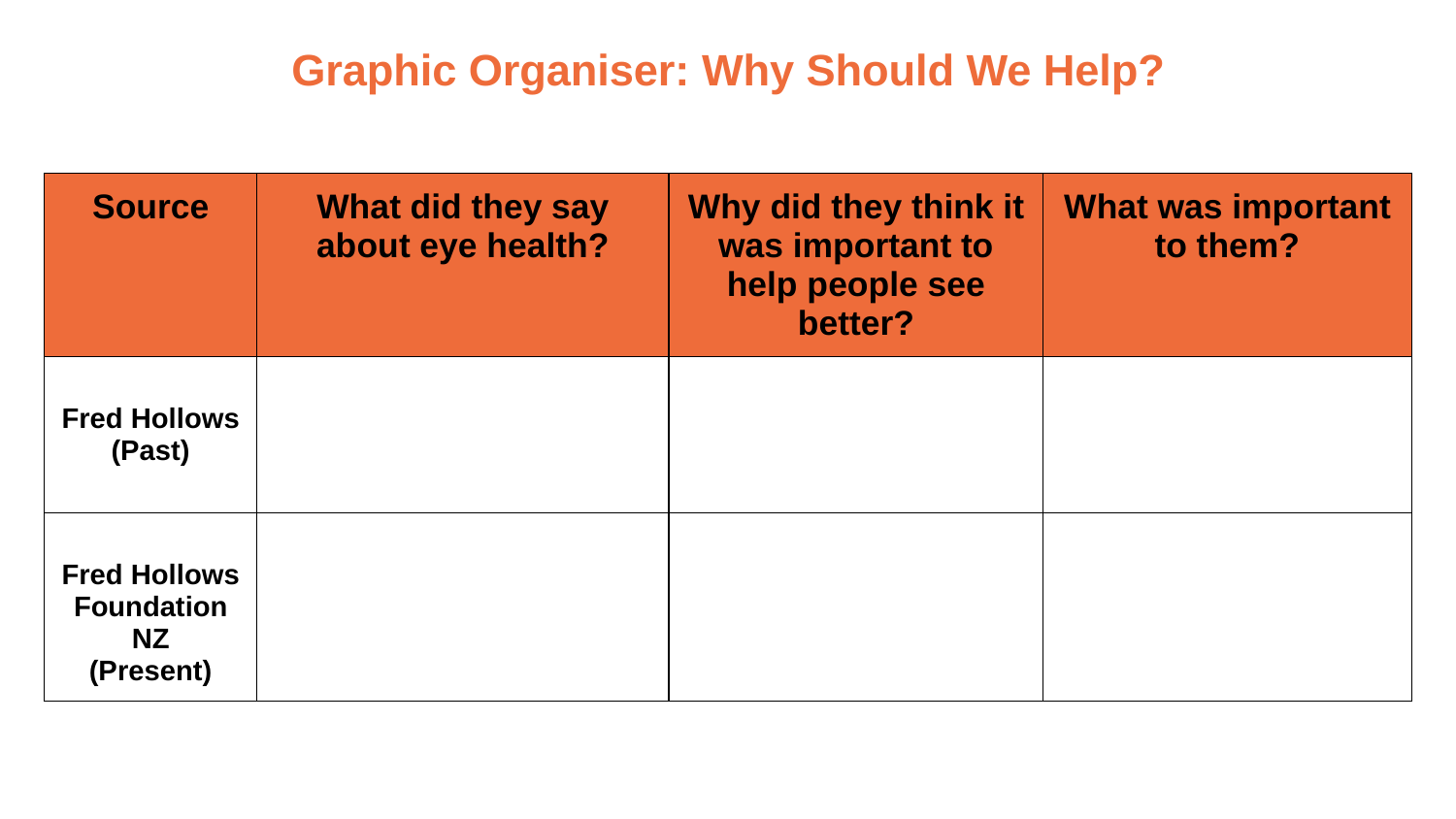

Graphic Organiser: Why Should We Help?
| Source | What did they say about eye health? | Why did they think it was important to help people see better? | What was important to them? |
| --- | --- | --- | --- |
| Fred Hollows (Past) |  |  |  |
| Fred Hollows Foundation NZ (Present) |  |  |  |